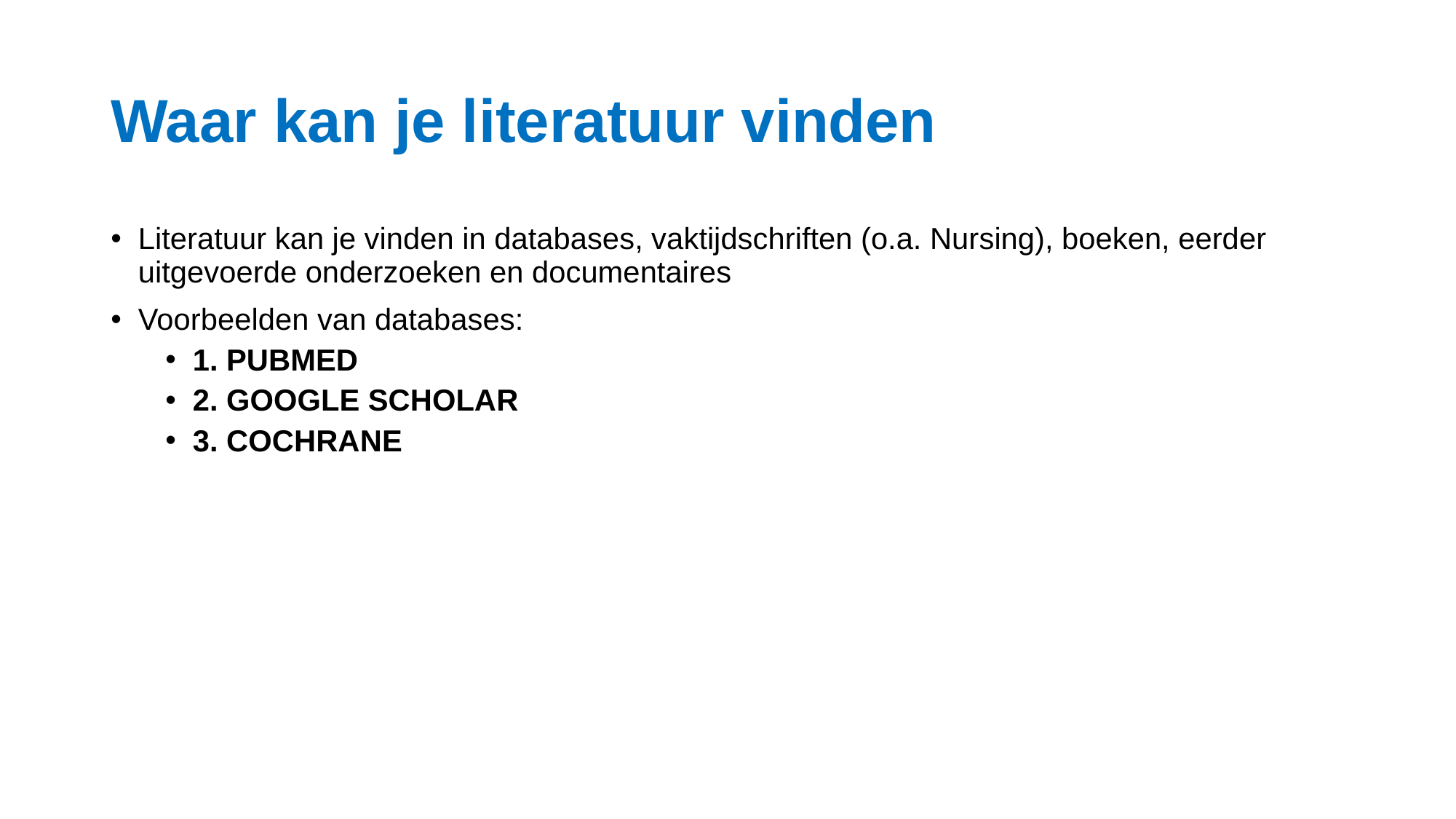

# Waar kan je literatuur vinden
Literatuur kan je vinden in databases, vaktijdschriften (o.a. Nursing), boeken, eerder uitgevoerde onderzoeken en documentaires
Voorbeelden van databases:
1. PUBMED
2. GOOGLE SCHOLAR
3. COCHRANE